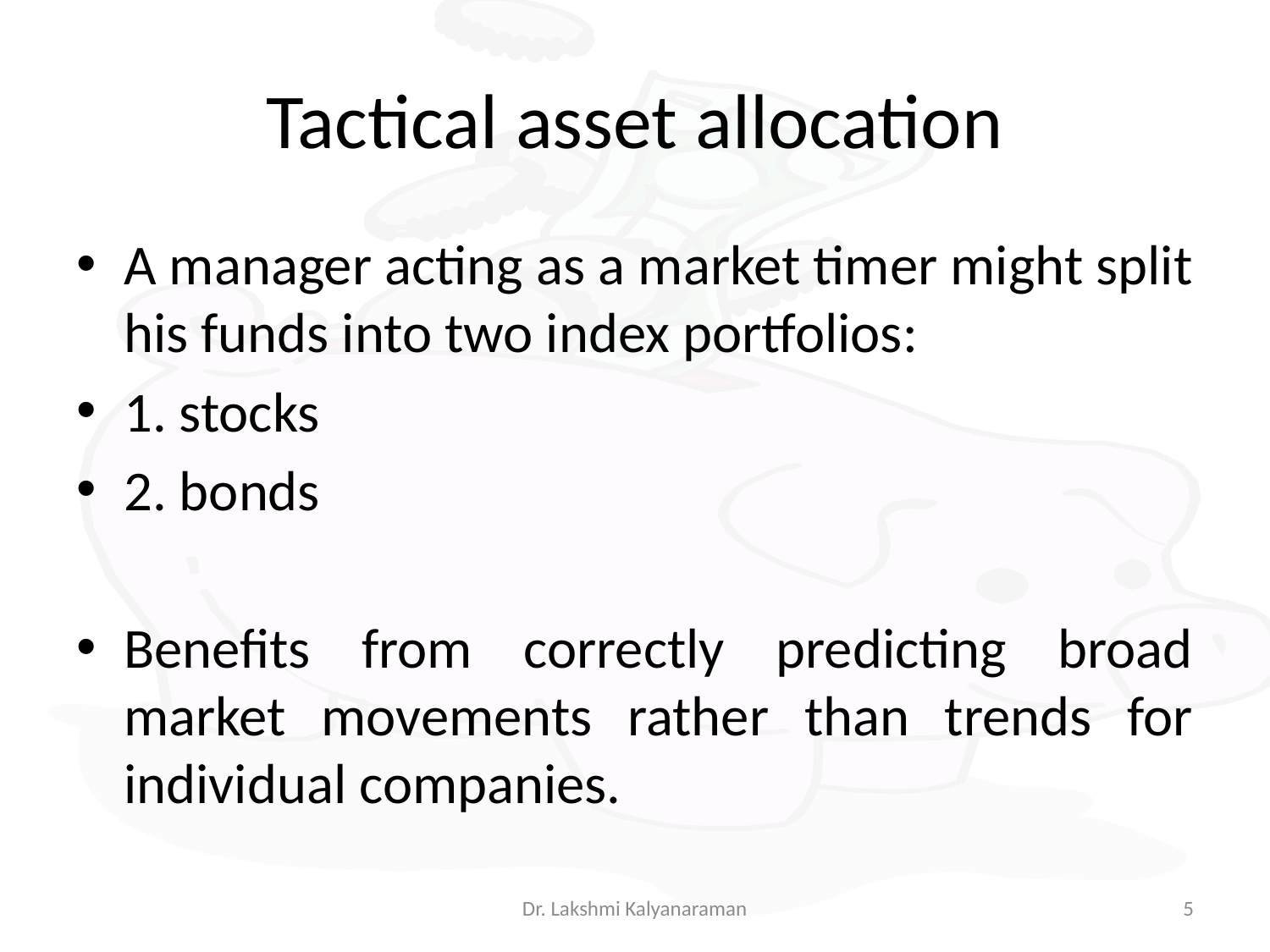

# Tactical asset allocation
A manager acting as a market timer might split his funds into two index portfolios:
1. stocks
2. bonds

Benefits from correctly predicting broad market movements rather than trends for individual companies.

Dr. Lakshmi Kalyanaraman
5